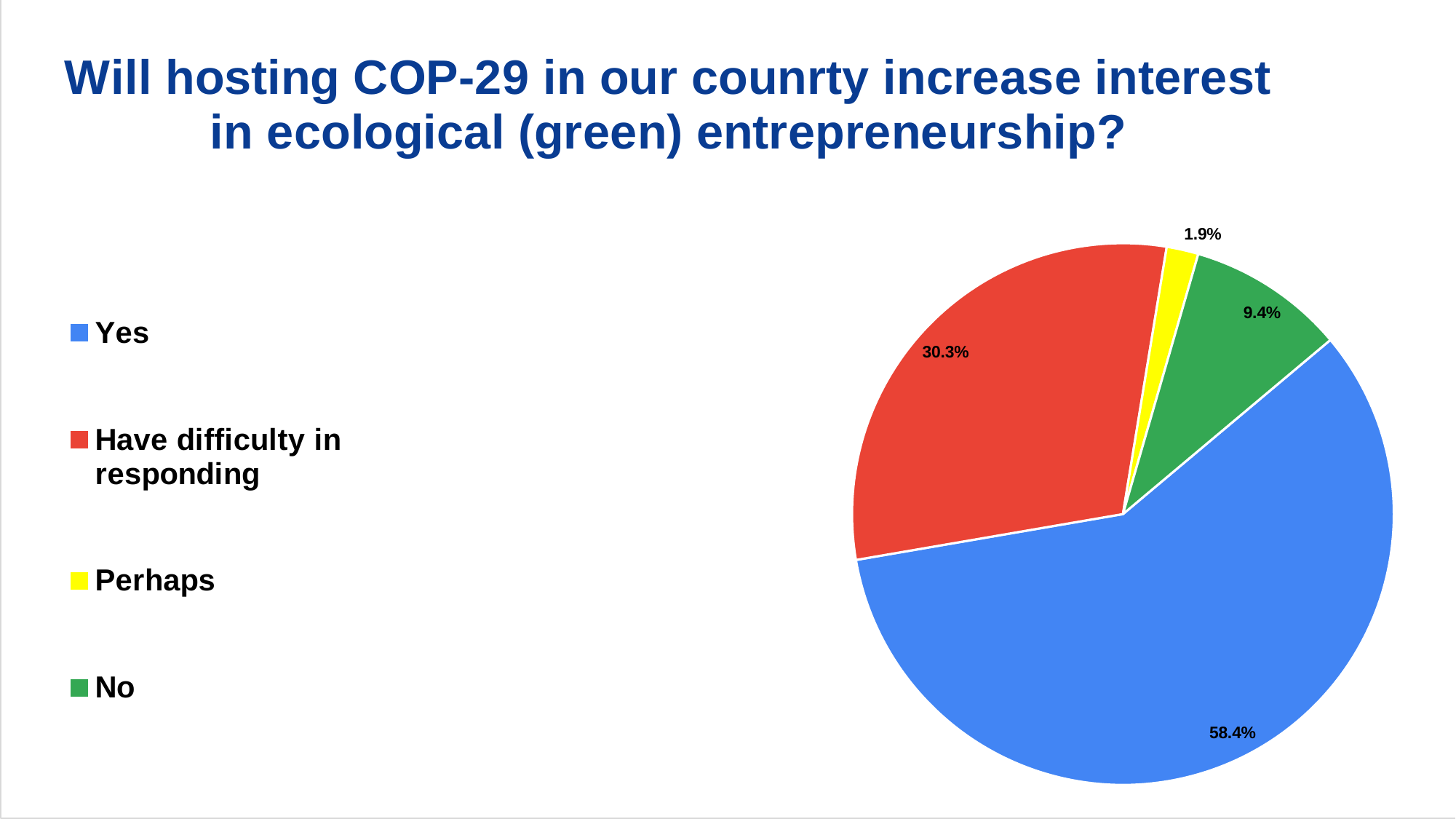

### Chart: Will hosting COP-29 in our counrty increase interest in ecological (green) entrepreneurship?

| Category |  |
|---|---|
| Yes | 0.584 |
| Have difficulty in responding | 0.303 |
| Perhaps | 0.019 |
| No | 0.094 |